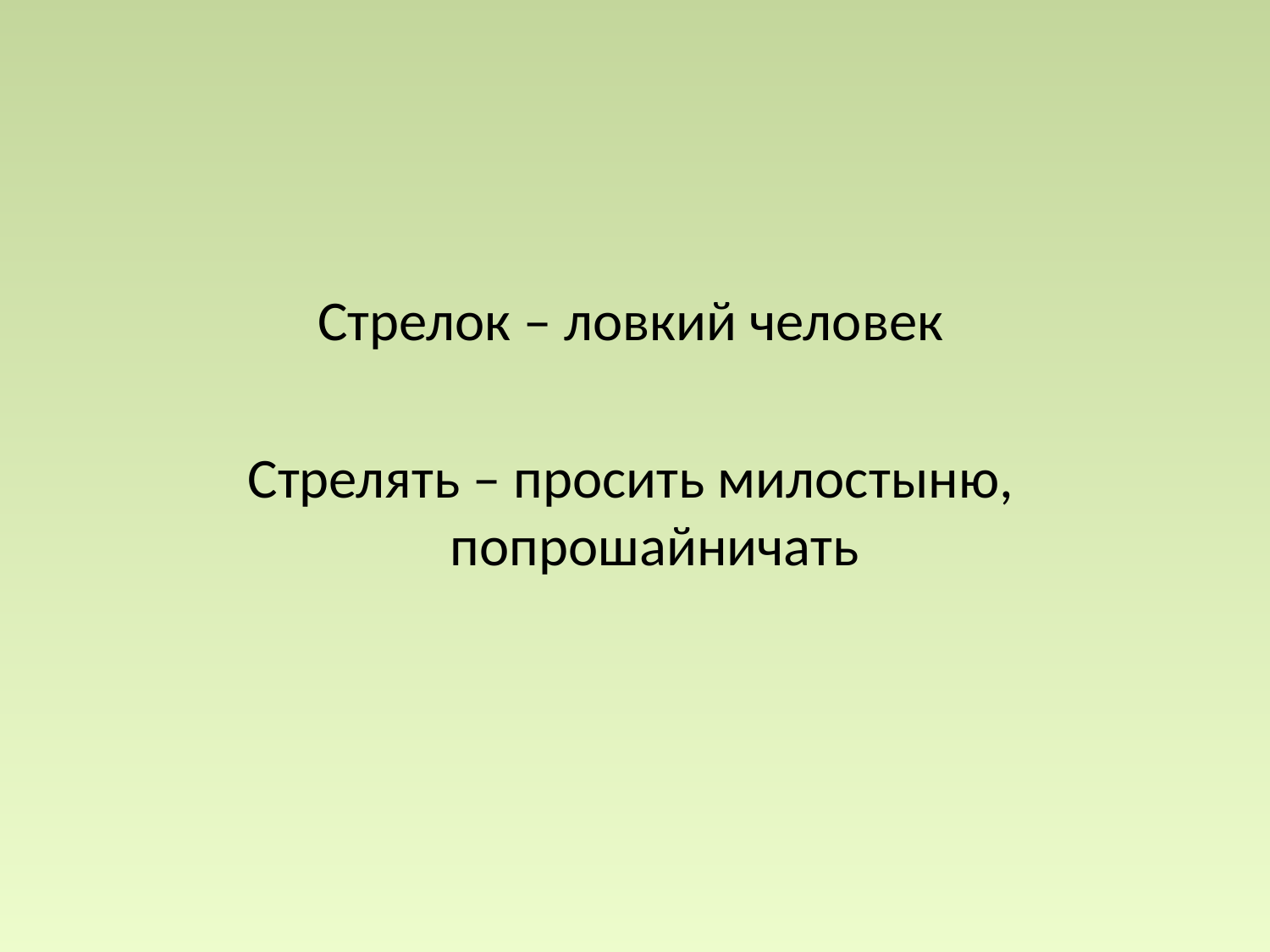

#
Стрелок – ловкий человек

Стрелять – просить милостыню, попрошайничать